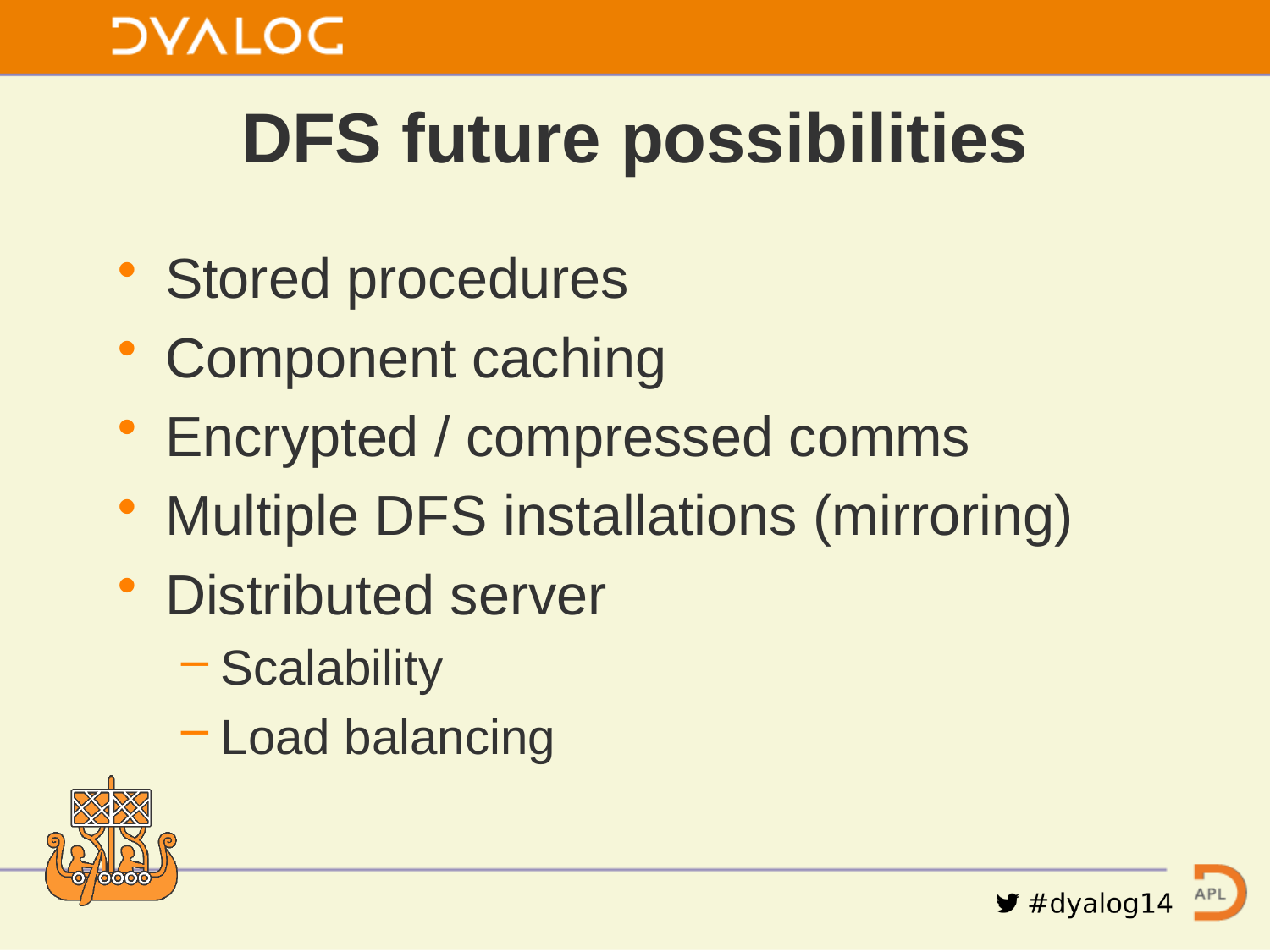

# DFS future possibilities
Stored procedures
Component caching
Encrypted / compressed comms
Multiple DFS installations (mirroring)
Distributed server
Scalability
Load balancing